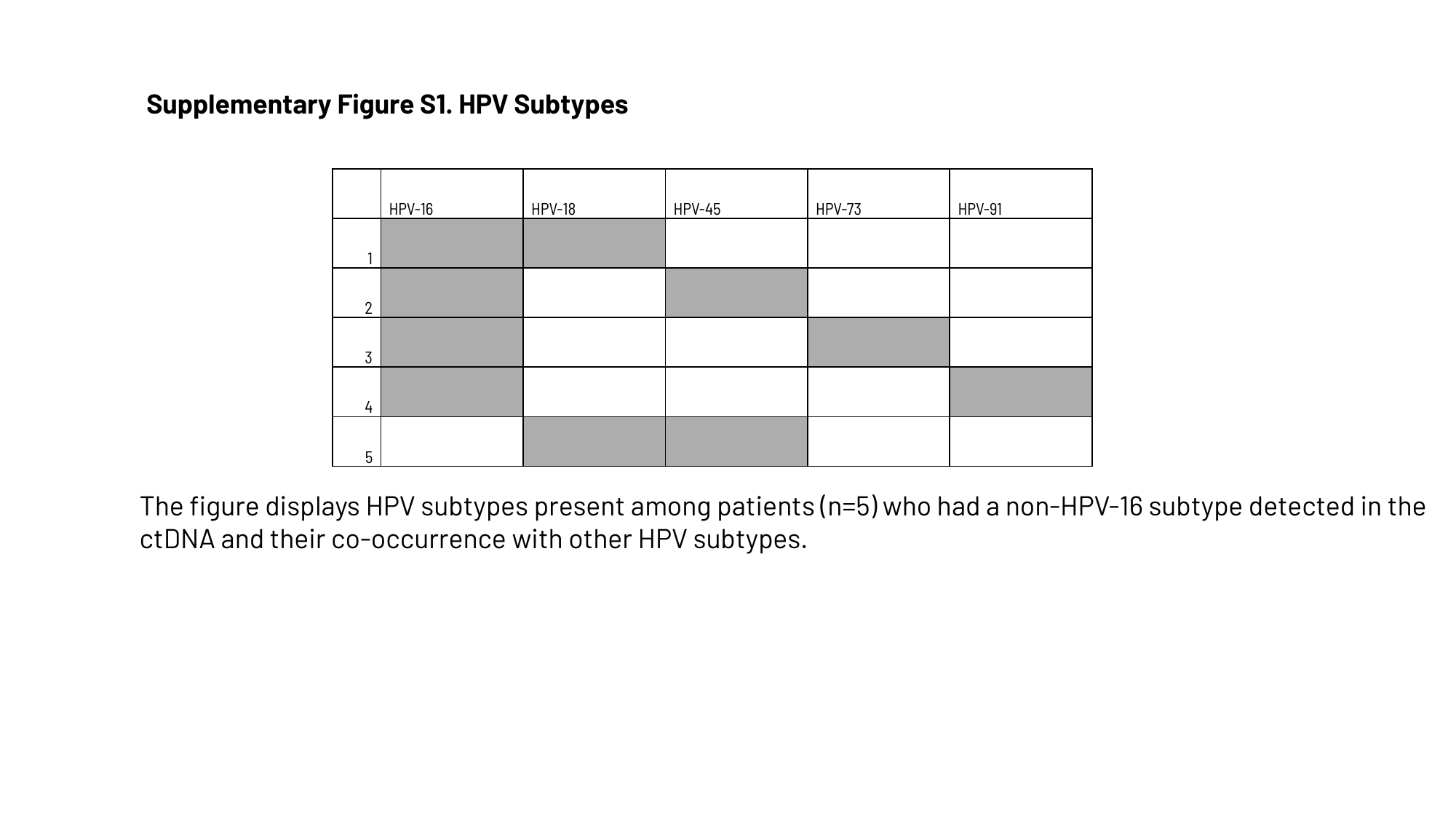

Supplementary Figure S1. HPV Subtypes
|  | HPV-16 | HPV-18 | HPV-45 | HPV-73 | HPV-91 |
| --- | --- | --- | --- | --- | --- |
| 1 |  |  |  |  |  |
| 2 |  |  |  |  |  |
| 3 |  |  |  |  |  |
| 4 |  |  |  |  |  |
| 5 |  |  |  |  |  |
The figure displays HPV subtypes present among patients (n=5) who had a non-HPV-16 subtype detected in the
ctDNA and their co-occurrence with other HPV subtypes.